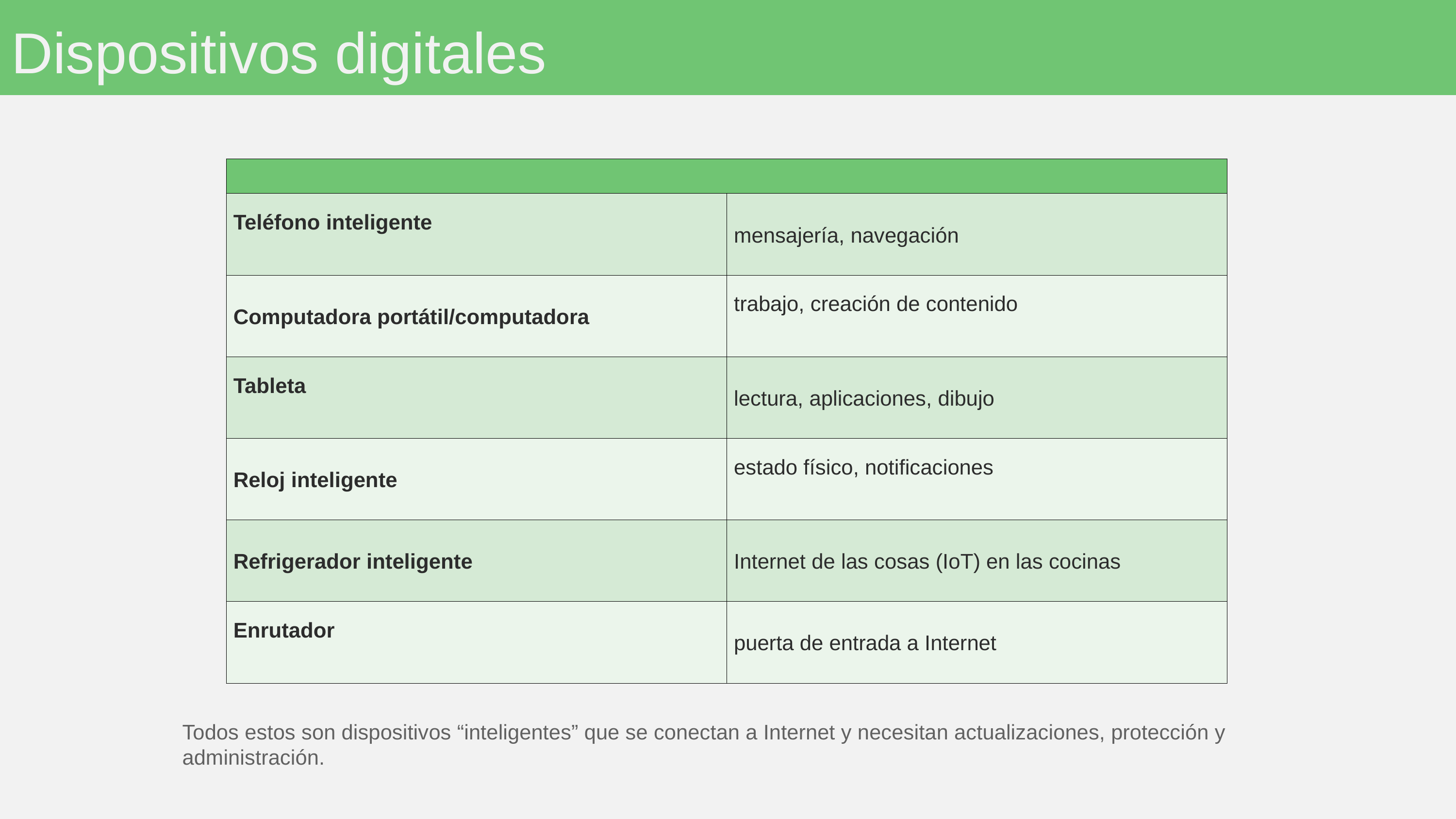

Dispositivos digitales
|  |  |
| --- | --- |
| Teléfono inteligente | mensajería, navegación |
| Computadora portátil/computadora | trabajo, creación de contenido |
| Tableta | lectura, aplicaciones, dibujo |
| Reloj inteligente | estado físico, notificaciones |
| Refrigerador inteligente | Internet de las cosas (IoT) en las cocinas |
| Enrutador | puerta de entrada a Internet |
Todos estos son dispositivos “inteligentes” que se conectan a Internet y necesitan actualizaciones, protección y administración.